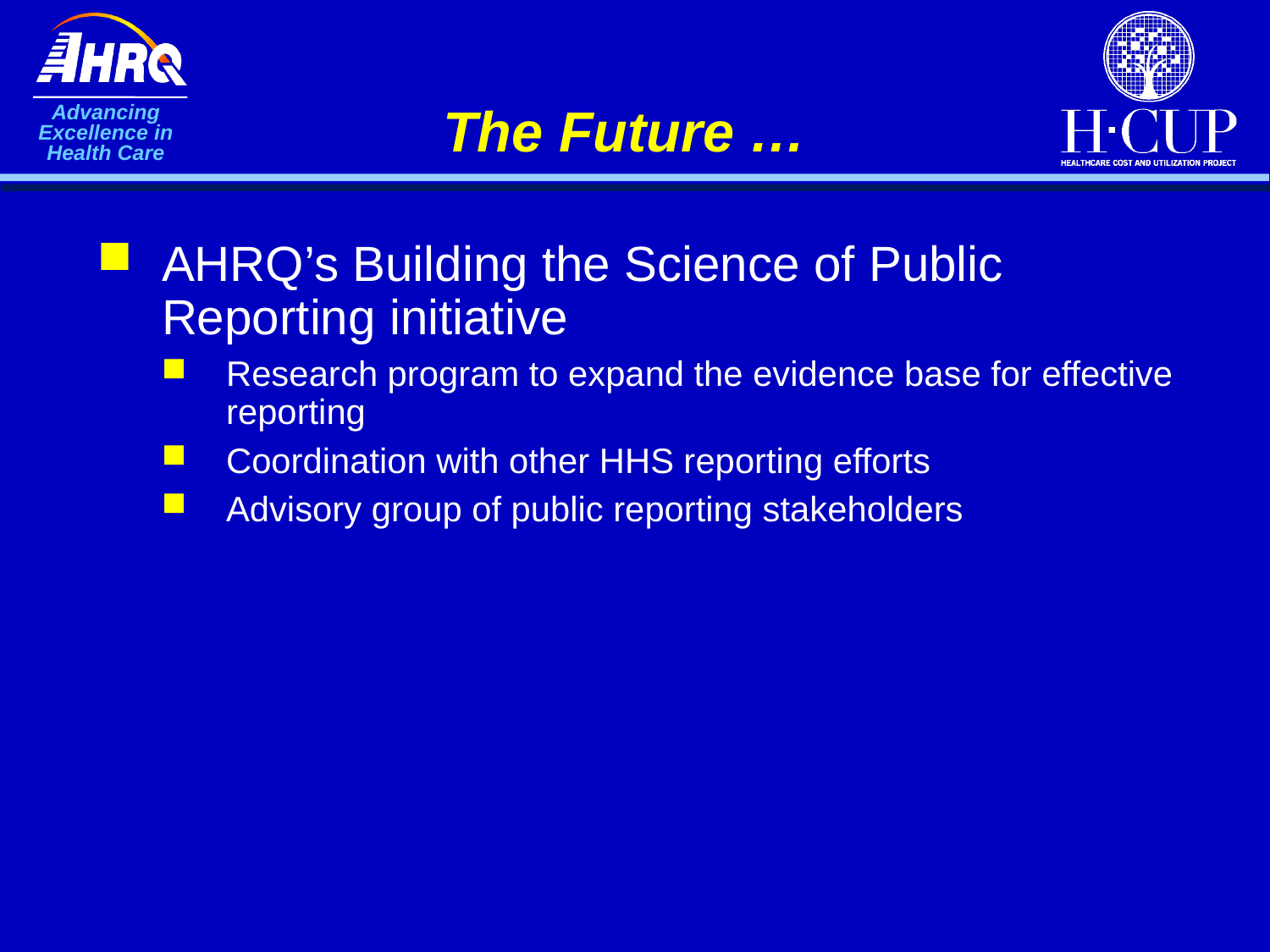

# The Future …
AHRQ’s Building the Science of Public Reporting initiative
Research program to expand the evidence base for effective reporting
Coordination with other HHS reporting efforts
Advisory group of public reporting stakeholders